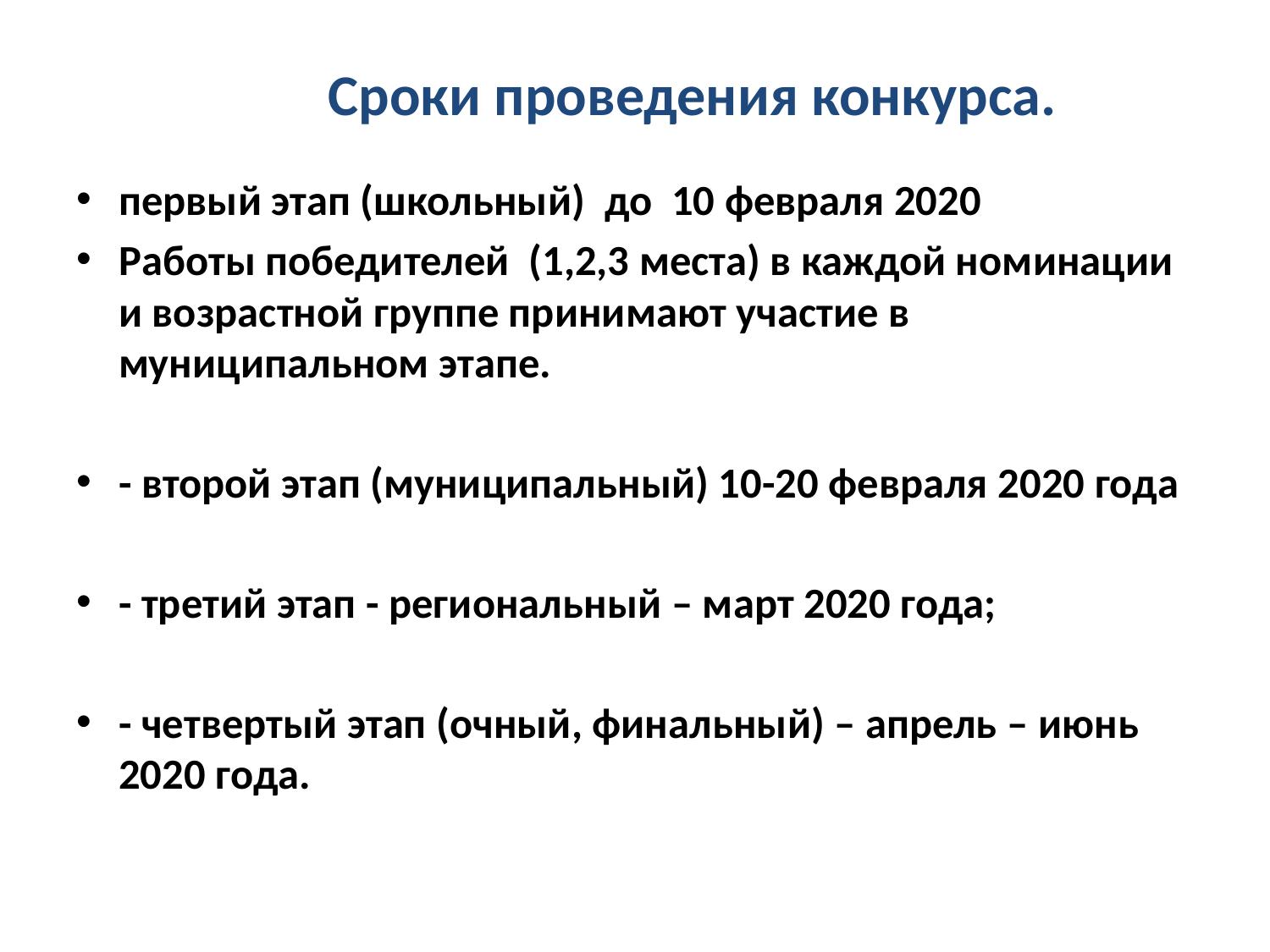

# Сроки проведения конкурса.
первый этап (школьный)  до  10 февраля 2020
Работы победителей  (1,2,3 места) в каждой номинации и возрастной группе принимают участие в муниципальном этапе.

- второй этап (муниципальный) 10-20 февраля 2020 года

- третий этап - региональный – март 2020 года;

- четвертый этап (очный, финальный) – апрель – июнь 2020 года.